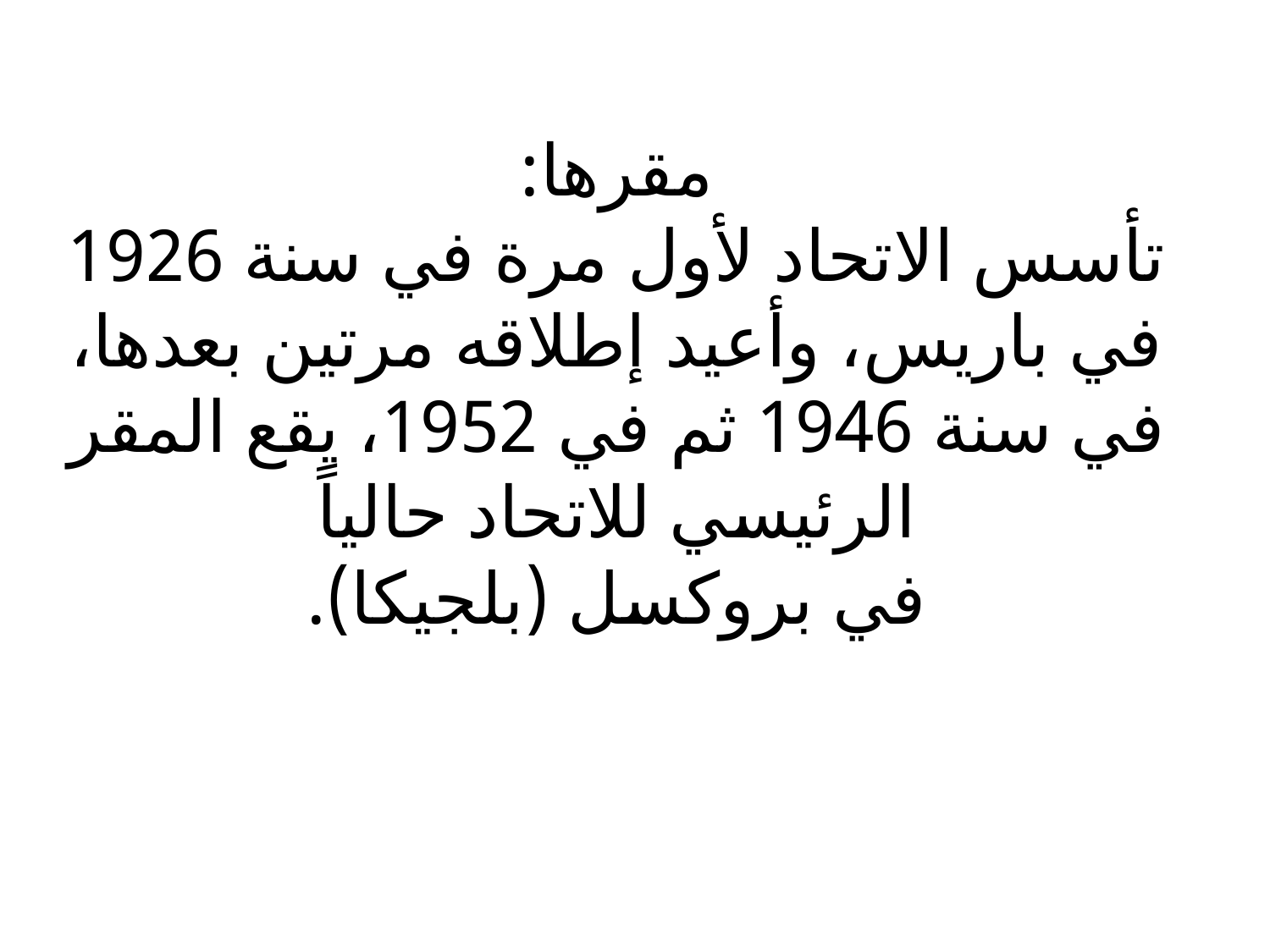

# مقرها: تأسس الاتحاد لأول مرة في سنة 1926 في باريس، وأعيد إطلاقه مرتين بعدها، في سنة 1946 ثم في 1952، يقع المقر الرئيسي للاتحاد حالياً في بروكسل (بلجيكا).